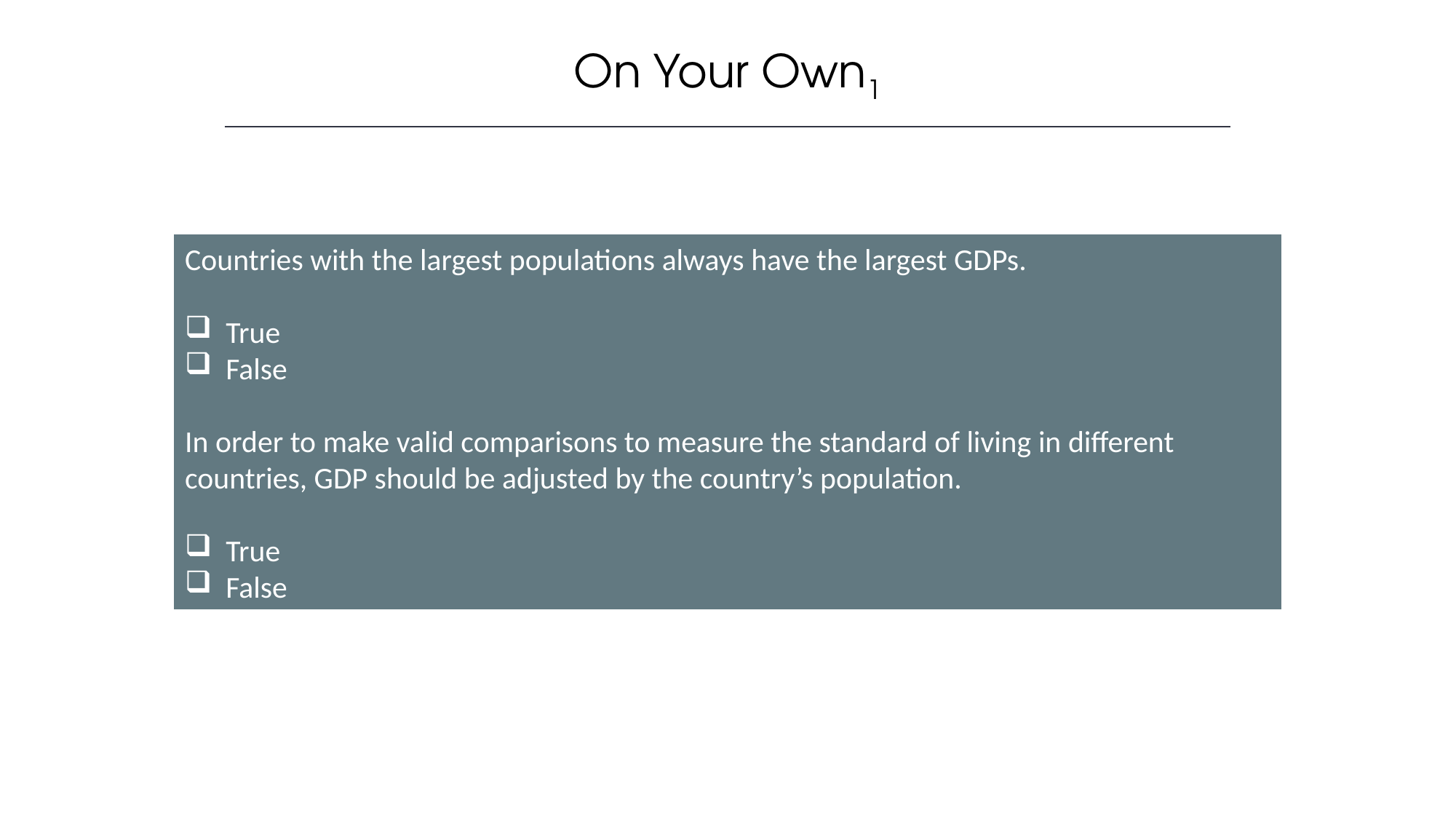

On Your Own1
Countries with the largest populations always have the largest GDPs.

True
False

In order to make valid comparisons to measure the standard of living in different countries, GDP should be adjusted by the country’s population.

True
False